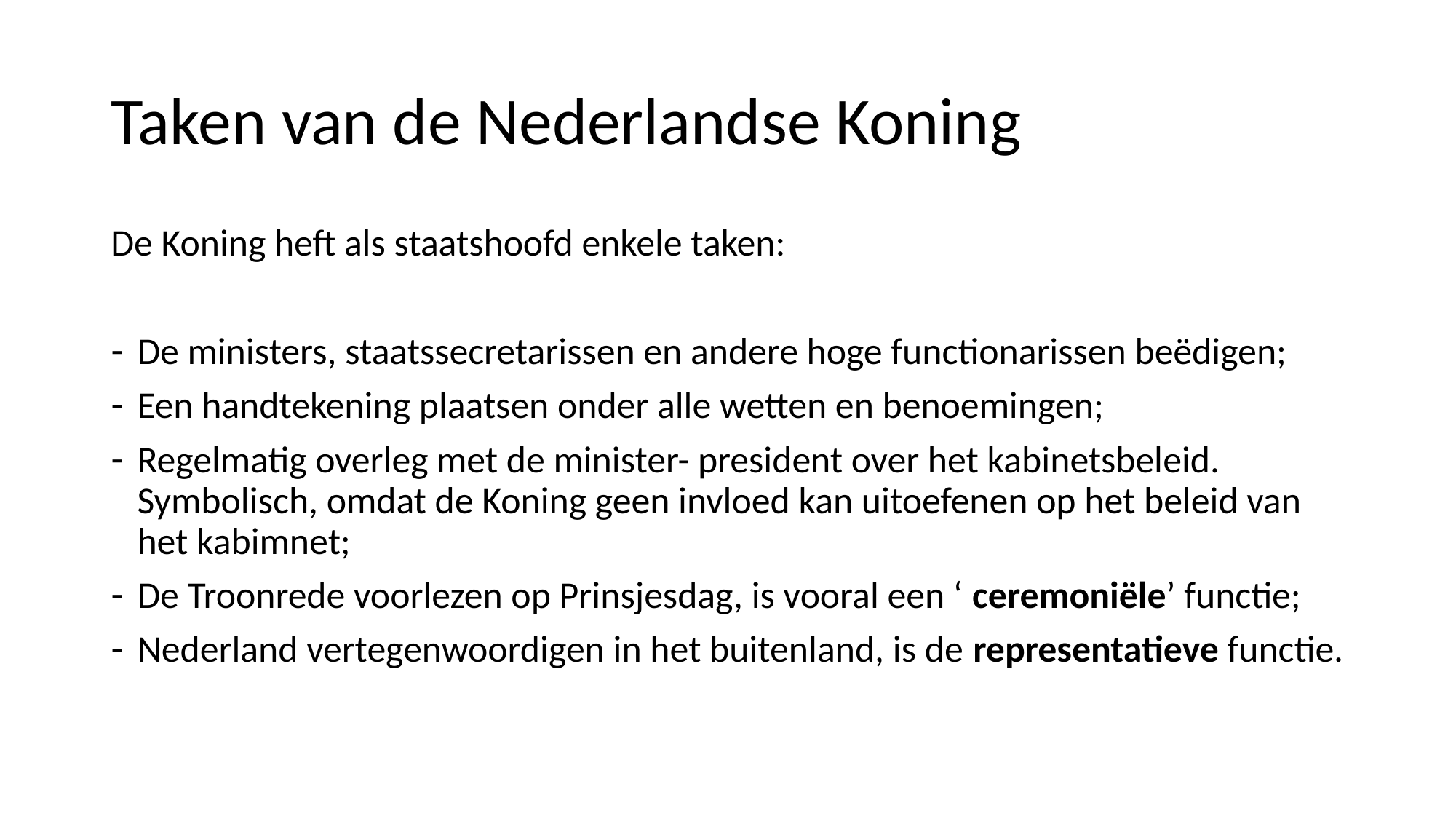

# Taken van de Nederlandse Koning
De Koning heft als staatshoofd enkele taken:

De ministers, staatssecretarissen en andere hoge functionarissen beëdigen;
Een handtekening plaatsen onder alle wetten en benoemingen;
Regelmatig overleg met de minister- president over het kabinetsbeleid. Symbolisch, omdat de Koning geen invloed kan uitoefenen op het beleid van het kabimnet;
De Troonrede voorlezen op Prinsjesdag, is vooral een ‘ ceremoniële’ functie;
Nederland vertegenwoordigen in het buitenland, is de representatieve functie.